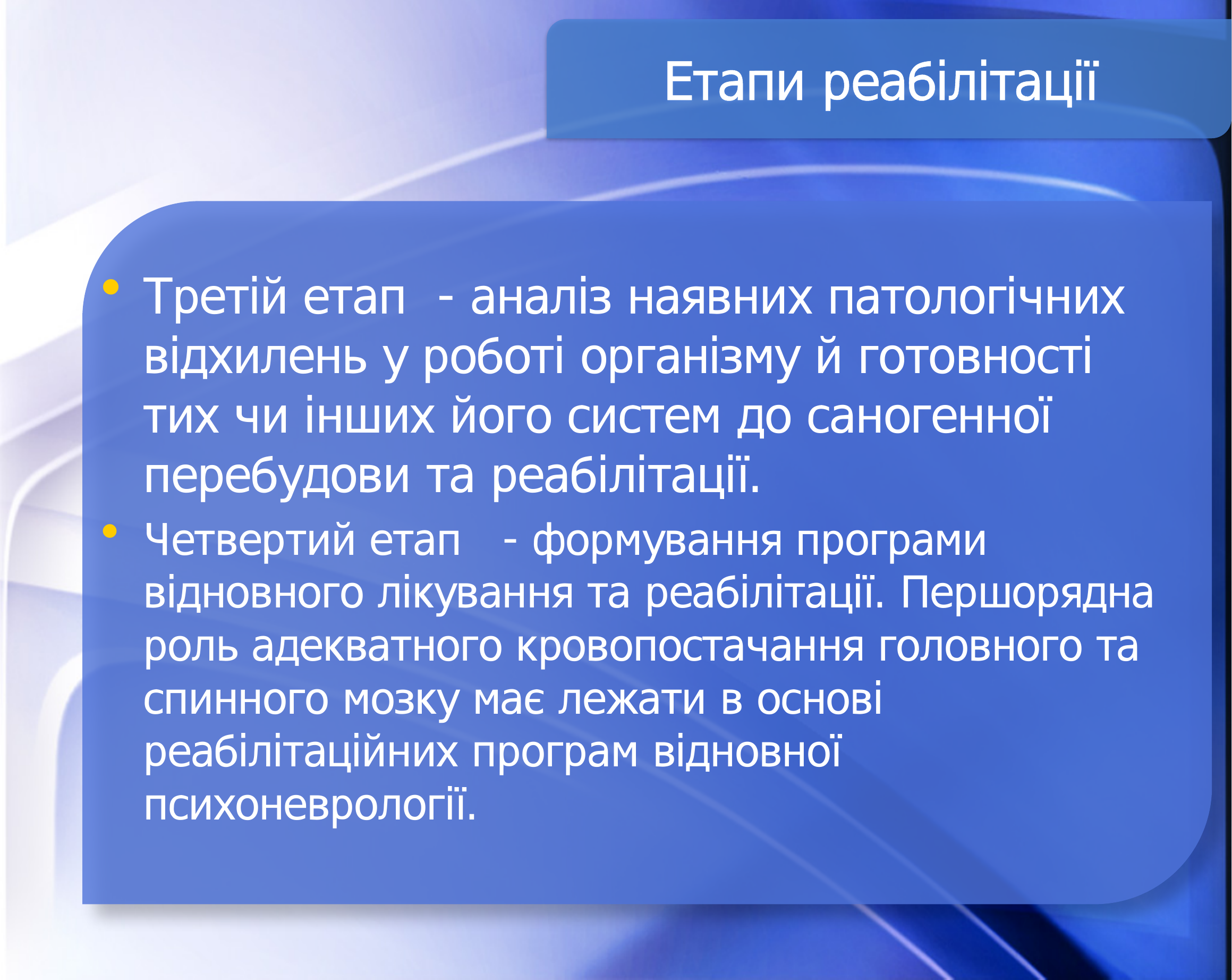

Етапи реабілітації

Третiй етап  - аналiз наявних патологiчних вiдхилень у роботi органiзму й готовностi тих чи iнших його систем до саногенної перебудови та реабiлiтацiї.
Четвертий етап   - формування програми вiдновного лiкування та реабiлiтацiї. Першорядна роль адекватного кровопостачання головного та спинного мозку має лежати в основi реабiлiтацiйних програм вiдновної психоневрологiї.